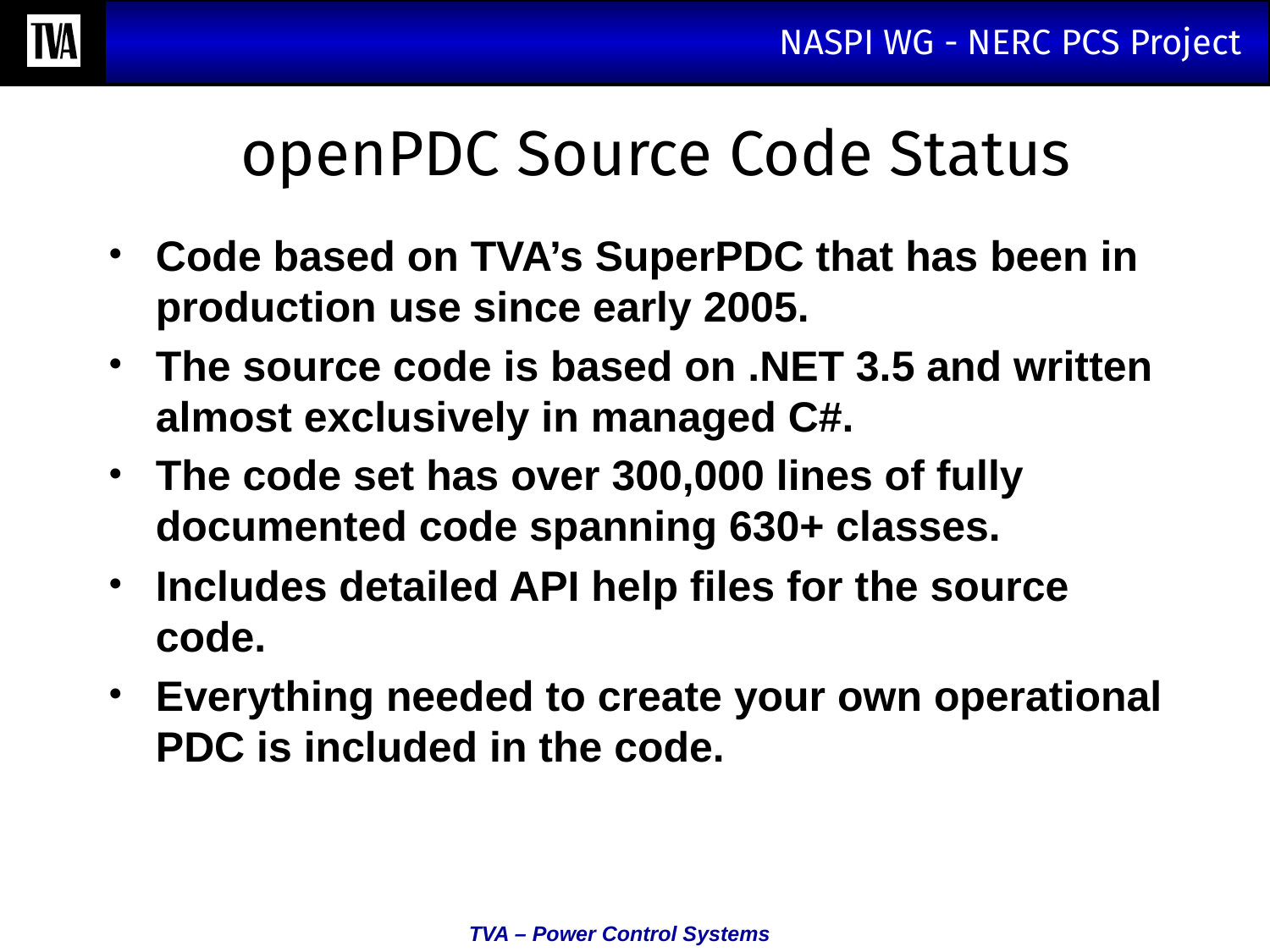

# openPDC Source Code Status
Code based on TVA’s SuperPDC that has been in production use since early 2005.
The source code is based on .NET 3.5 and written almost exclusively in managed C#.
The code set has over 300,000 lines of fully documented code spanning 630+ classes.
Includes detailed API help files for the source code.
Everything needed to create your own operational PDC is included in the code.